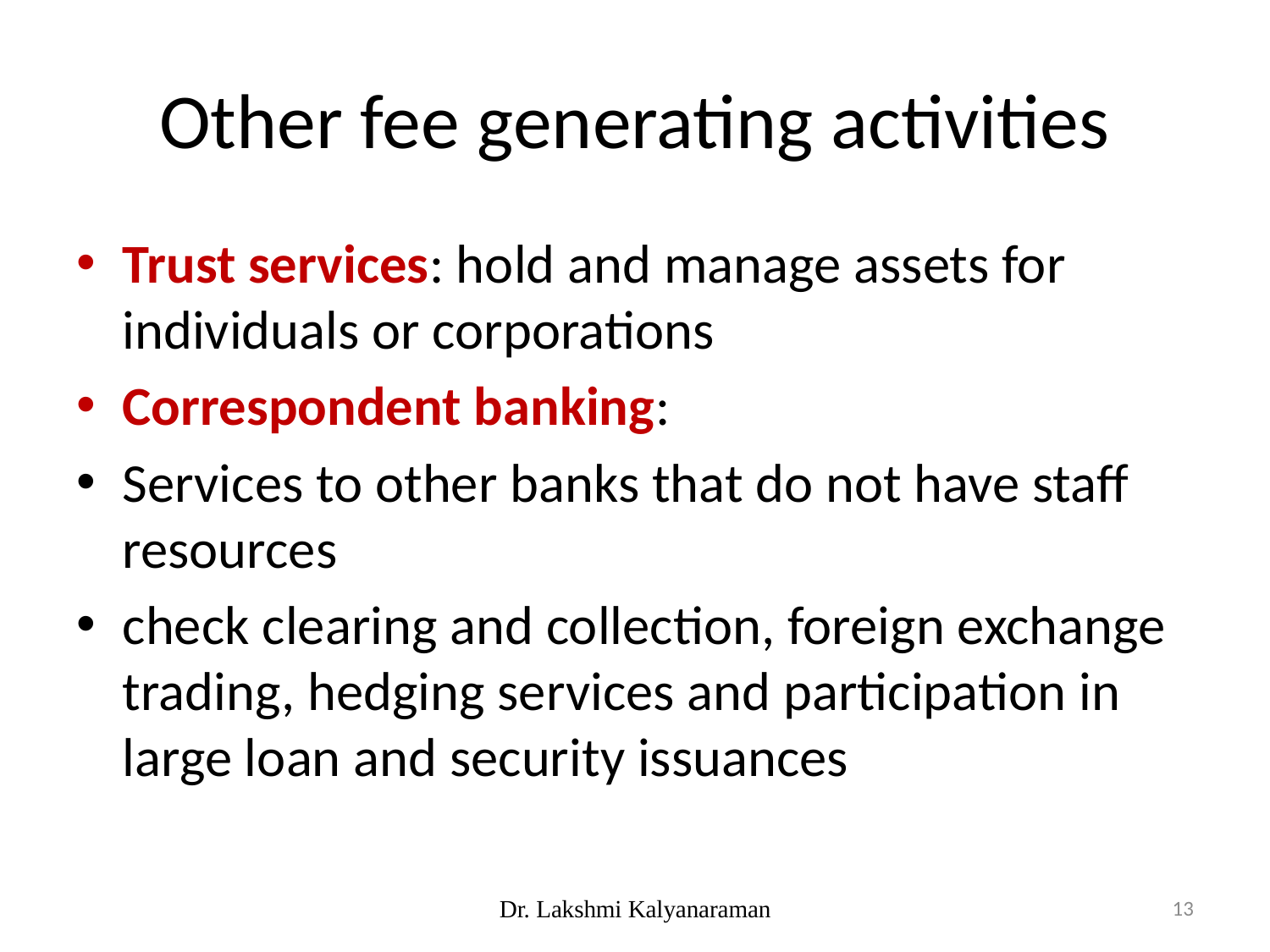

# Other fee generating activities
Trust services: hold and manage assets for individuals or corporations
Correspondent banking:
Services to other banks that do not have staff resources
check clearing and collection, foreign exchange trading, hedging services and participation in large loan and security issuances
Dr. Lakshmi Kalyanaraman
13